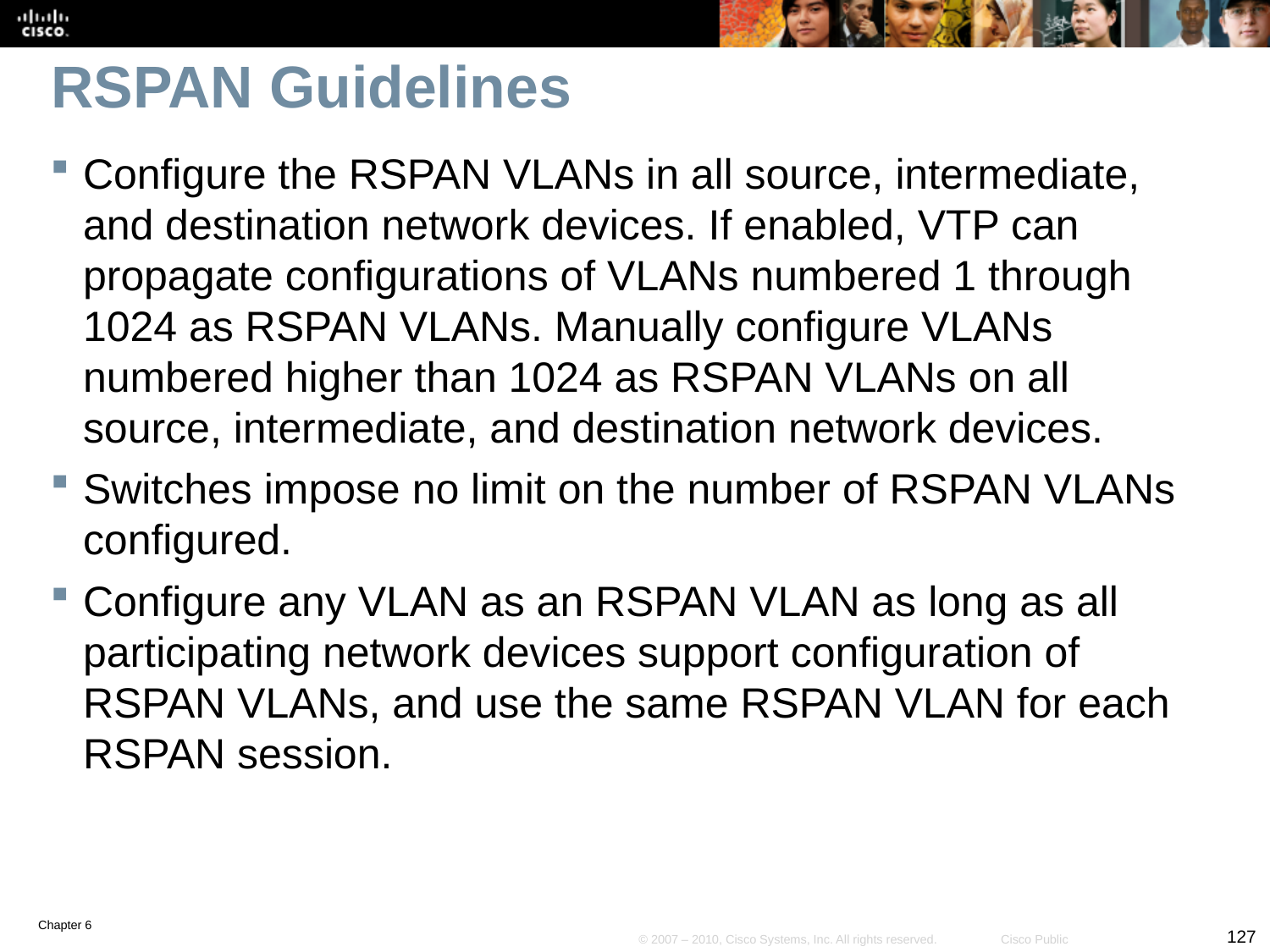

# RSPAN Guidelines
Configure the RSPAN VLANs in all source, intermediate, and destination network devices. If enabled, VTP can propagate configurations of VLANs numbered 1 through 1024 as RSPAN VLANs. Manually configure VLANs numbered higher than 1024 as RSPAN VLANs on all source, intermediate, and destination network devices.
Switches impose no limit on the number of RSPAN VLANs configured.
Configure any VLAN as an RSPAN VLAN as long as all participating network devices support configuration of RSPAN VLANs, and use the same RSPAN VLAN for each RSPAN session.